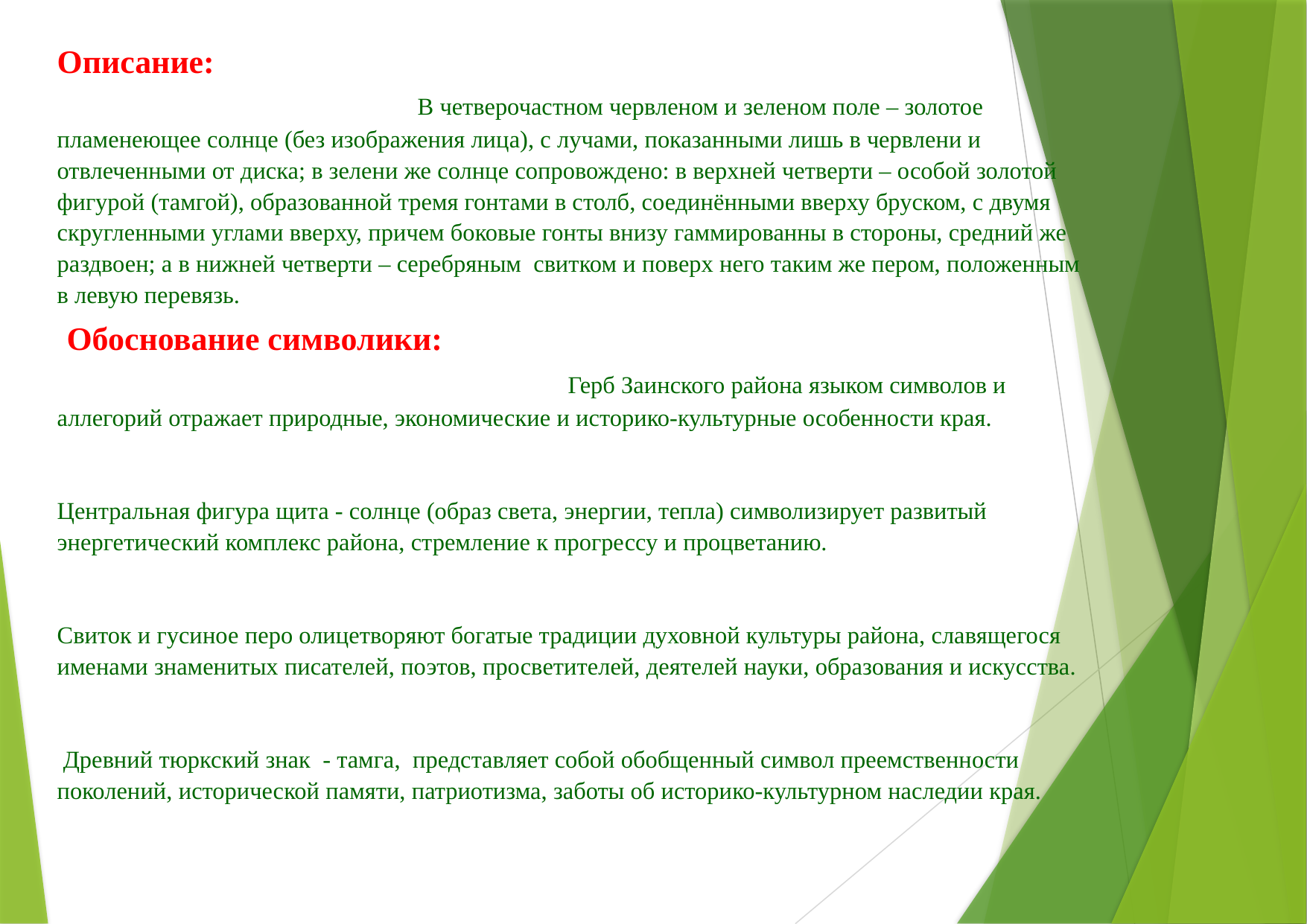

# Описание:                                                                                                                                                      В четверочастном червленом и зеленом поле – золотое пламенеющее солнце (без изображения лица), c лучами, показанными лишь в червлени и отвлеченными от диска; в зелени же солнце сопровождено: в верхней четверти – особой золотой фигурой (тамгой), образованной тремя гонтами в столб, соединёнными вверху бруском, с двумя скругленными углами вверху, причем боковые гонты внизу гаммированны в стороны, средний же раздвоен; а в нижней четверти – серебряным  свитком и поверх него таким же пером, положенным в левую перевязь. Обоснование символики:                                                                                                                               Герб Заинского района языком символов и аллегорий отражает природные, экономические и историко-культурные особенности края. Центральная фигура щита - солнце (образ света, энергии, тепла) символизирует развитый энергетический комплекс района, cтремление к прогрессу и процветанию. Свиток и гусиное перо олицетворяют богатые традиции духовной культуры района, славящегося именами знаменитых писателей, поэтов, просветителей, деятелей науки, образования и искусства. Древний тюркский знак  - тамга,  представляет собой обобщенный символ преемственности поколений, исторической памяти, патриотизма, заботы об историко-культурном наследии края.